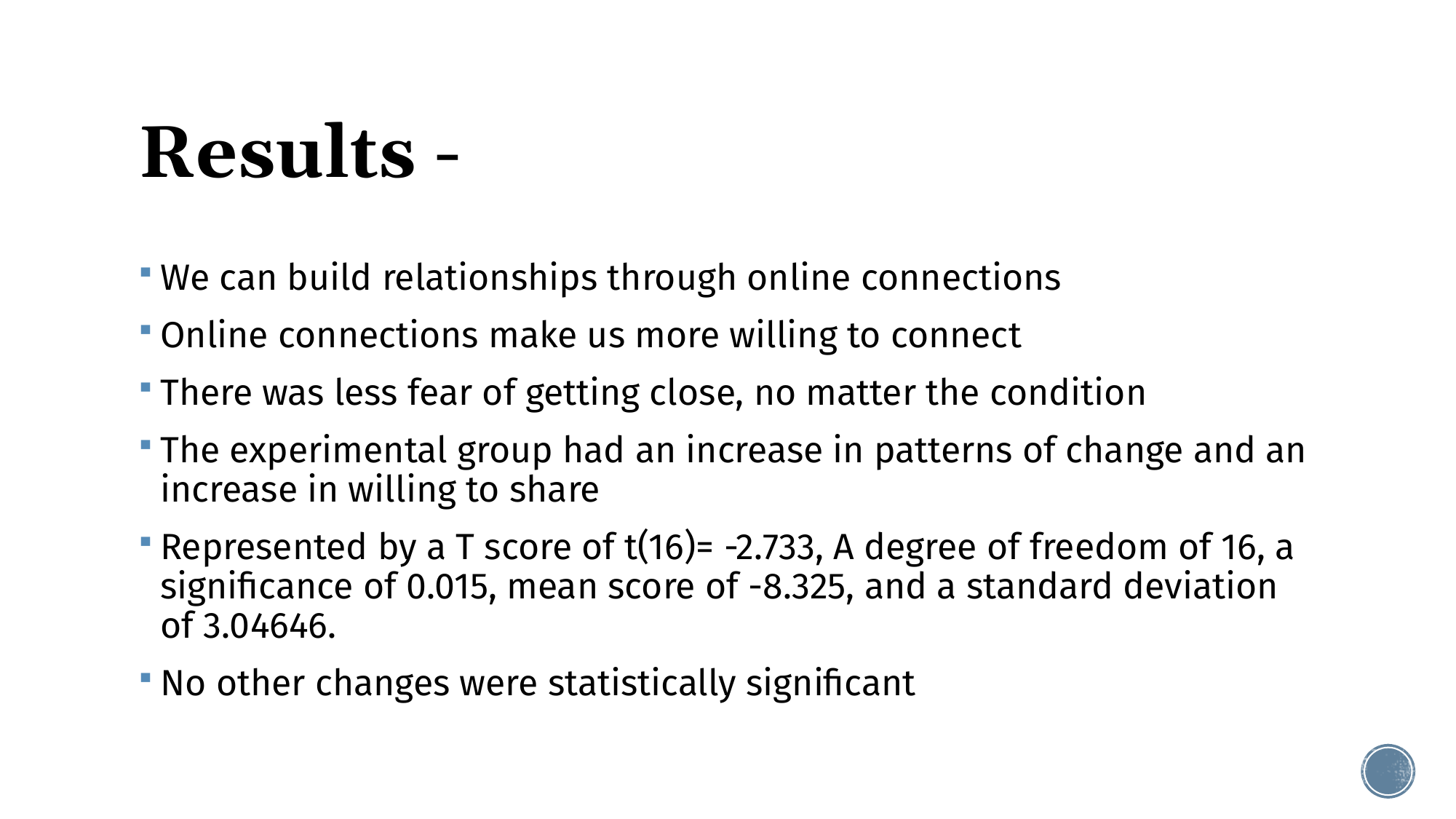

# Results -
We can build relationships through online connections
Online connections make us more willing to connect
There was less fear of getting close, no matter the condition
The experimental group had an increase in patterns of change and an increase in willing to share
Represented by a T score of t(16)= -2.733, A degree of freedom of 16, a significance of 0.015, mean score of -8.325, and a standard deviation of 3.04646.
No other changes were statistically significant